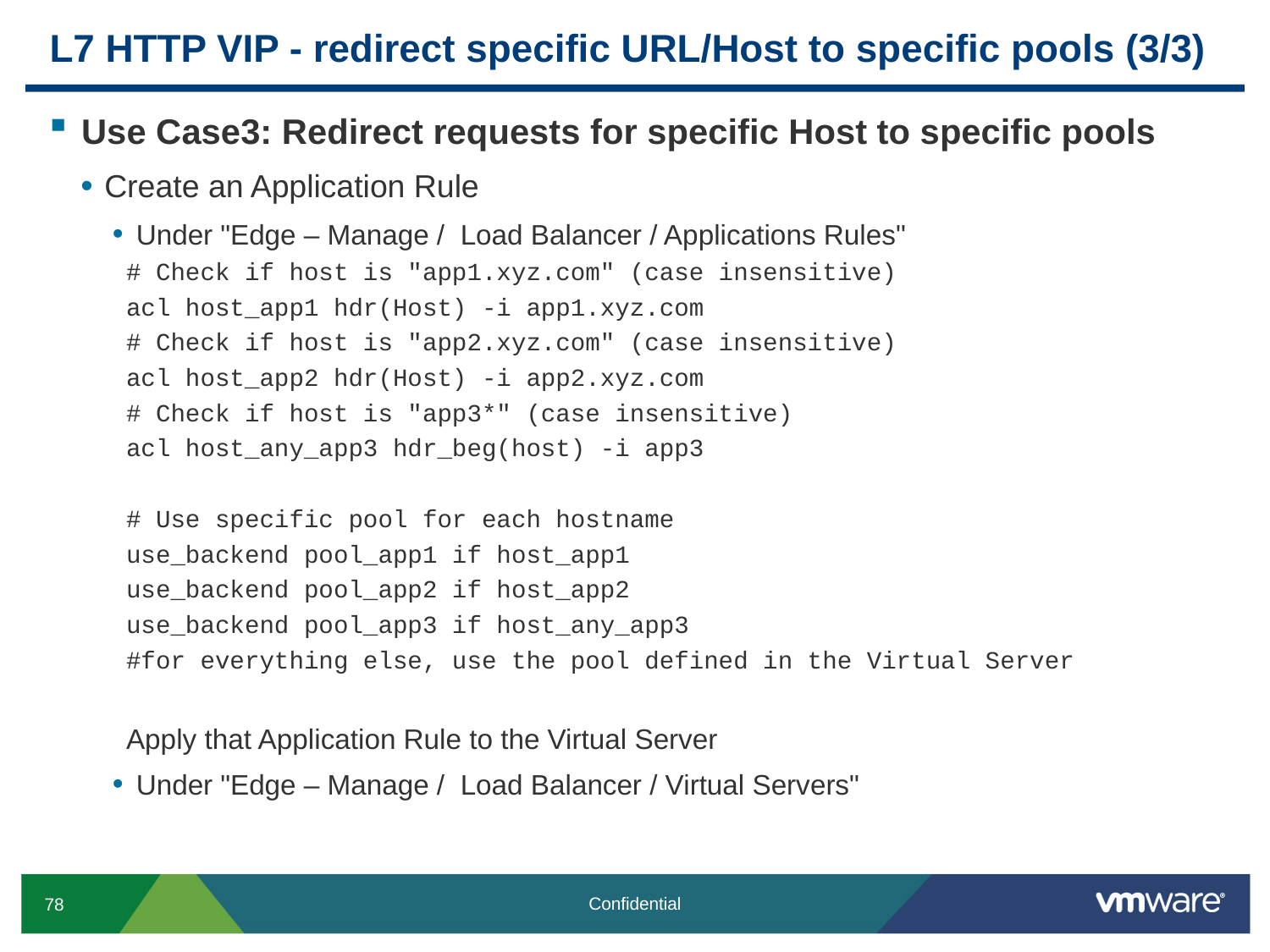

# L7 HTTP VIP - redirect specific URL/Host to specific pools (3/3)
Use Case3: Redirect requests for specific Host to specific pools
Create an Application Rule
Under "Edge – Manage /  Load Balancer / Applications Rules"
# Check if host is "app1.xyz.com" (case insensitive)
acl host_app1 hdr(Host) -i app1.xyz.com
# Check if host is "app2.xyz.com" (case insensitive)
acl host_app2 hdr(Host) -i app2.xyz.com
# Check if host is "app3*" (case insensitive)
acl host_any_app3 hdr_beg(host) -i app3
# Use specific pool for each hostname
use_backend pool_app1 if host_app1
use_backend pool_app2 if host_app2
use_backend pool_app3 if host_any_app3
#for everything else, use the pool defined in the Virtual Server
Apply that Application Rule to the Virtual Server
Under "Edge – Manage /  Load Balancer / Virtual Servers"